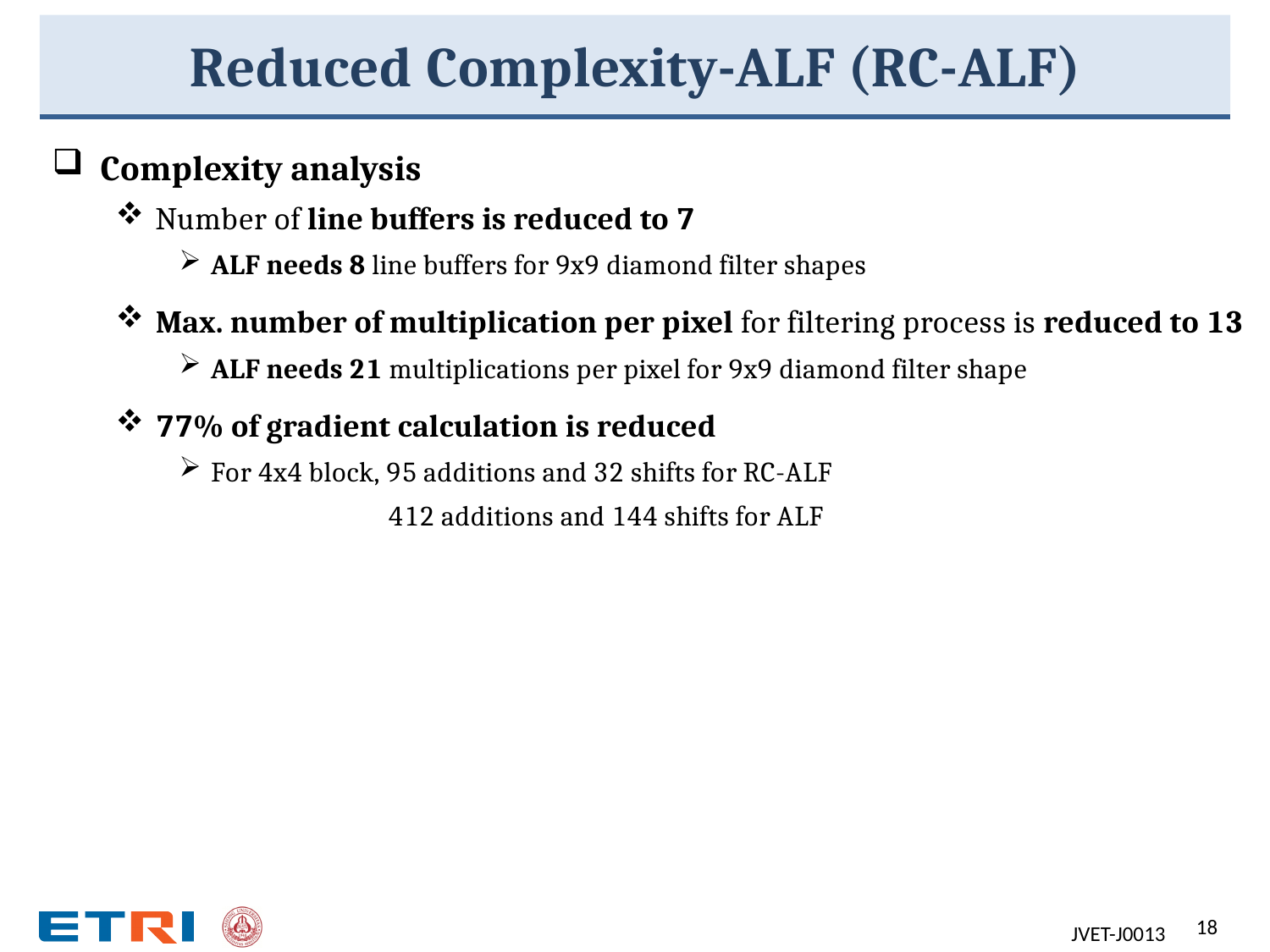

# Reduced Complexity-ALF (RC-ALF)
Complexity analysis
Number of line buffers is reduced to 7
ALF needs 8 line buffers for 9x9 diamond filter shapes
Max. number of multiplication per pixel for filtering process is reduced to 13
ALF needs 21 multiplications per pixel for 9x9 diamond filter shape
77% of gradient calculation is reduced
For 4x4 block, 95 additions and 32 shifts for RC-ALF
                                  412 additions and 144 shifts for ALF
18